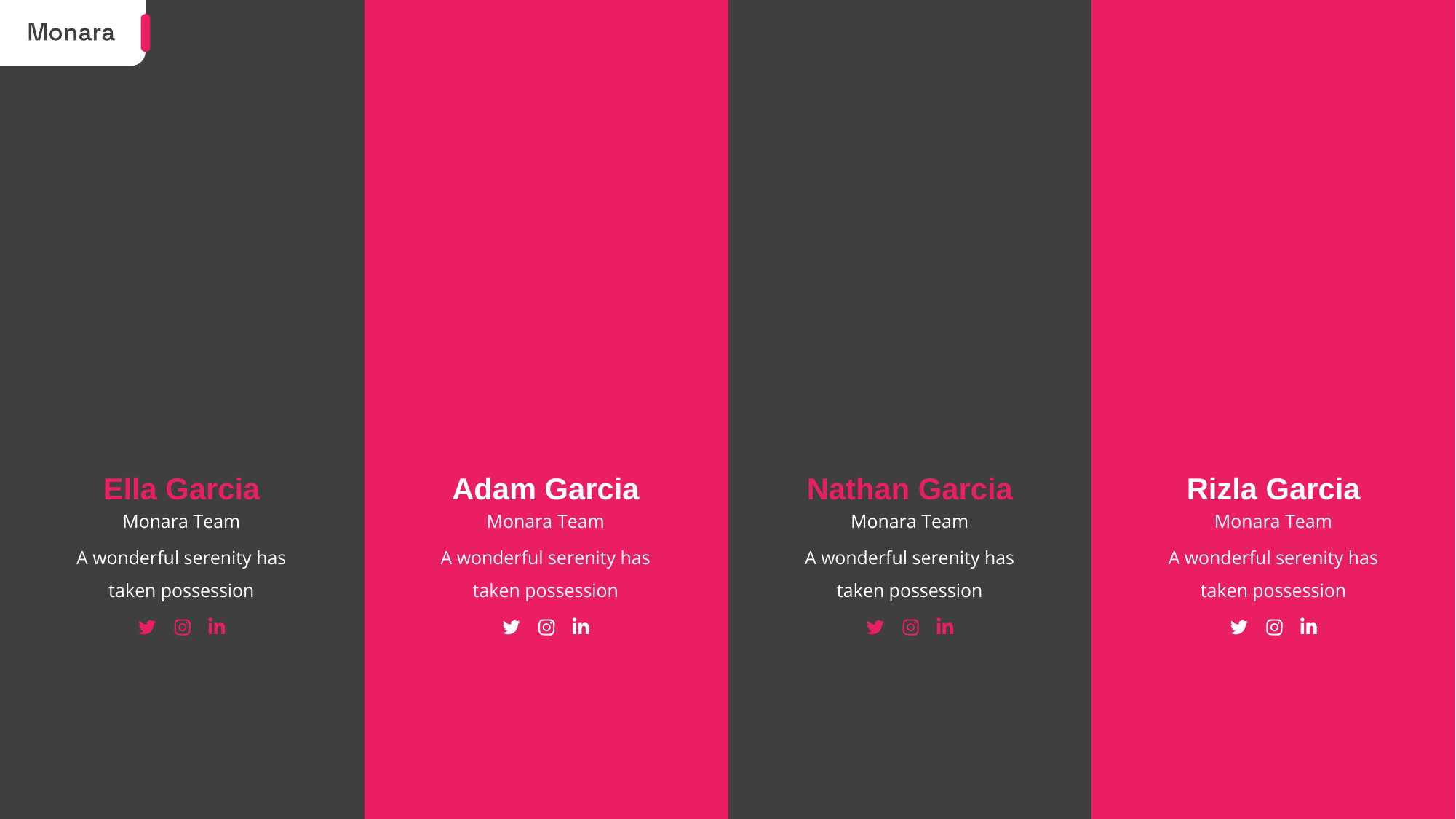

Ella Garcia
Adam Garcia
Nathan Garcia
Rizla Garcia
Monara Team
Monara Team
Monara Team
Monara Team
A wonderful serenity has taken possession
A wonderful serenity has taken possession
A wonderful serenity has taken possession
A wonderful serenity has taken possession